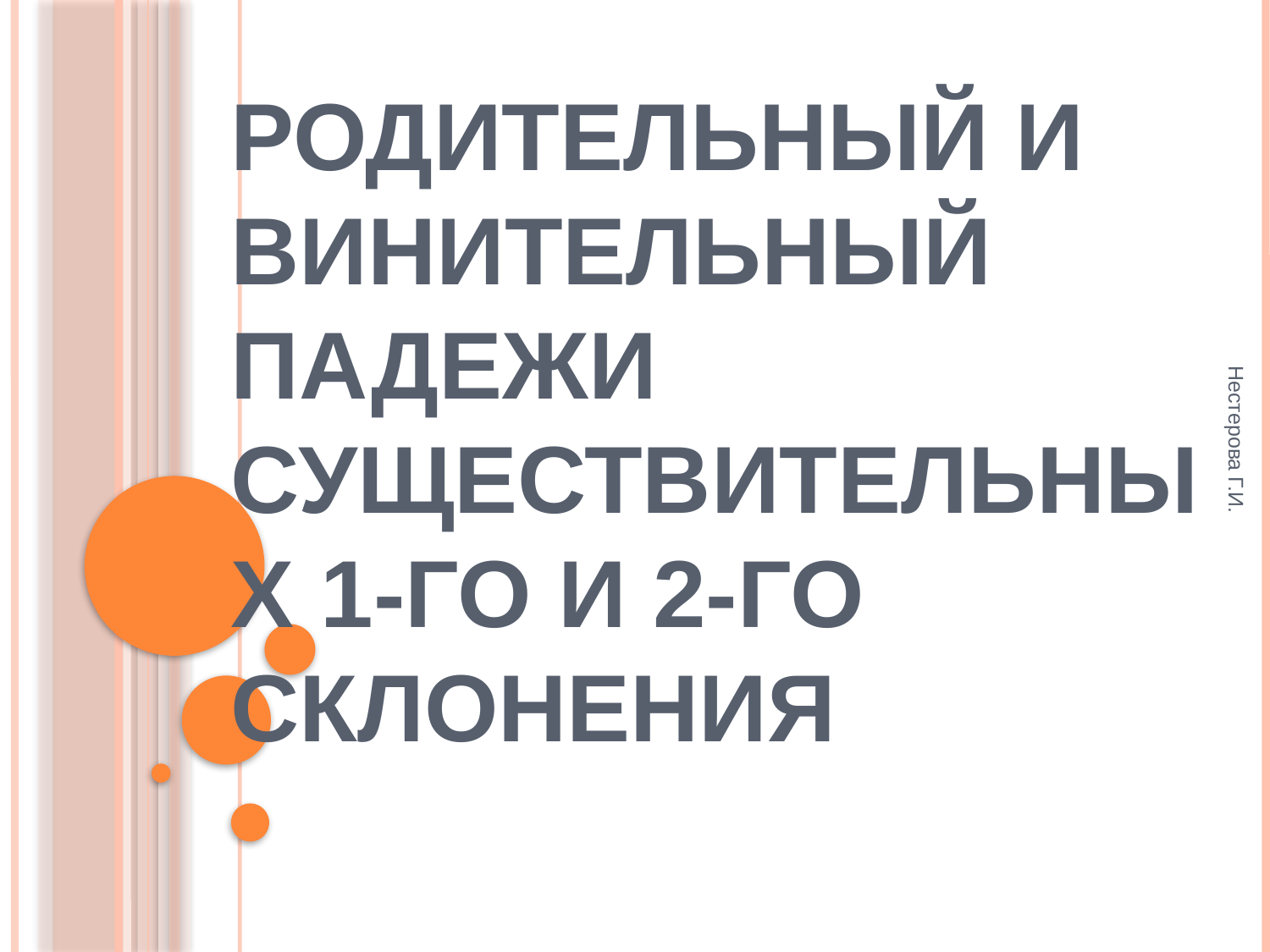

родительный и винительный падежи существительных 1-го и 2-го склонения
Нестерова Г.И.